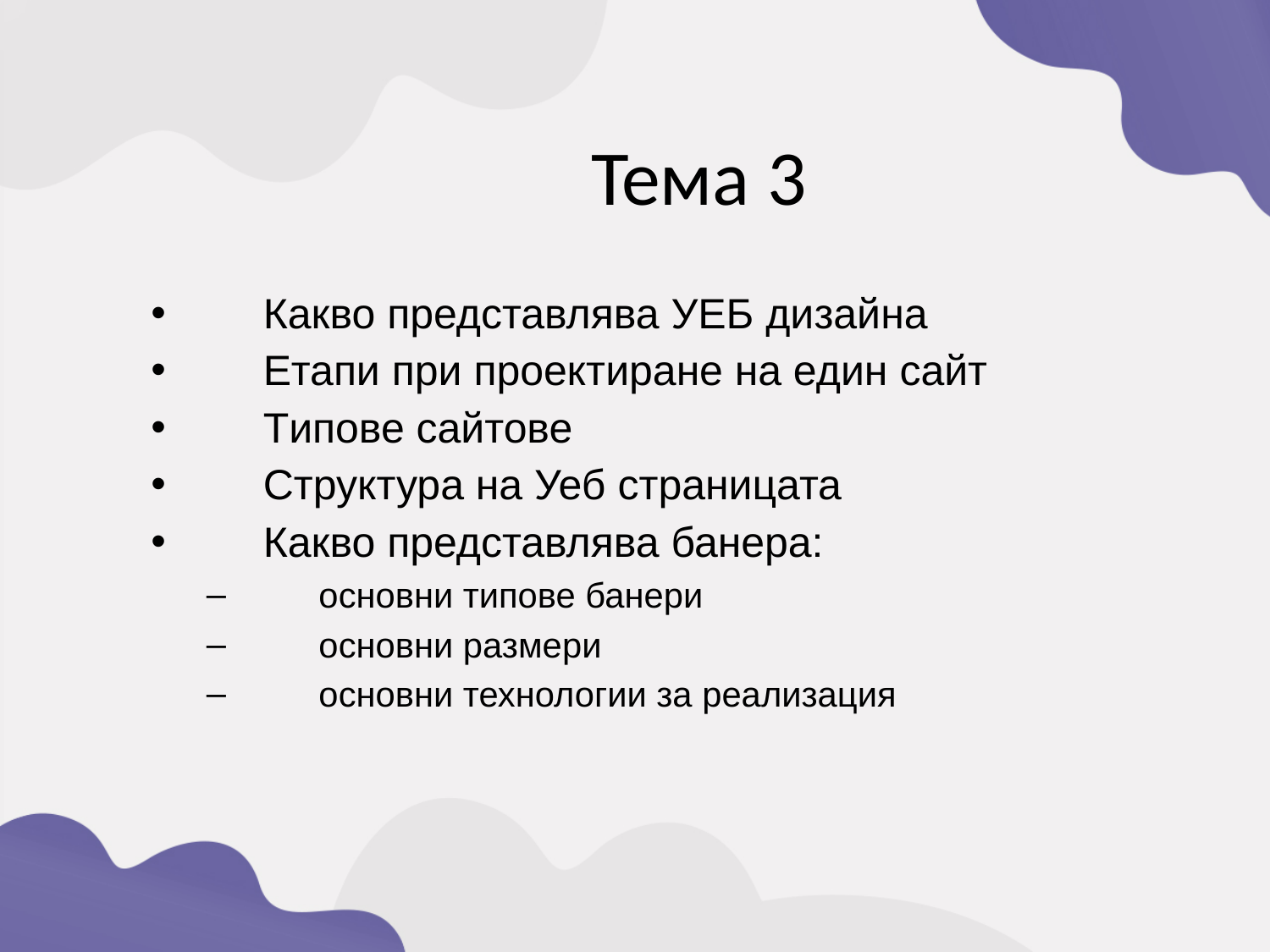

Тема 3
Какво представлява УЕБ дизайна
Етапи при проектиране на един сайт
Tипове сайтове
Структура на Уеб страницата
Какво представлява банера:
основни типове банери
основни размери
основни технологии за реализация